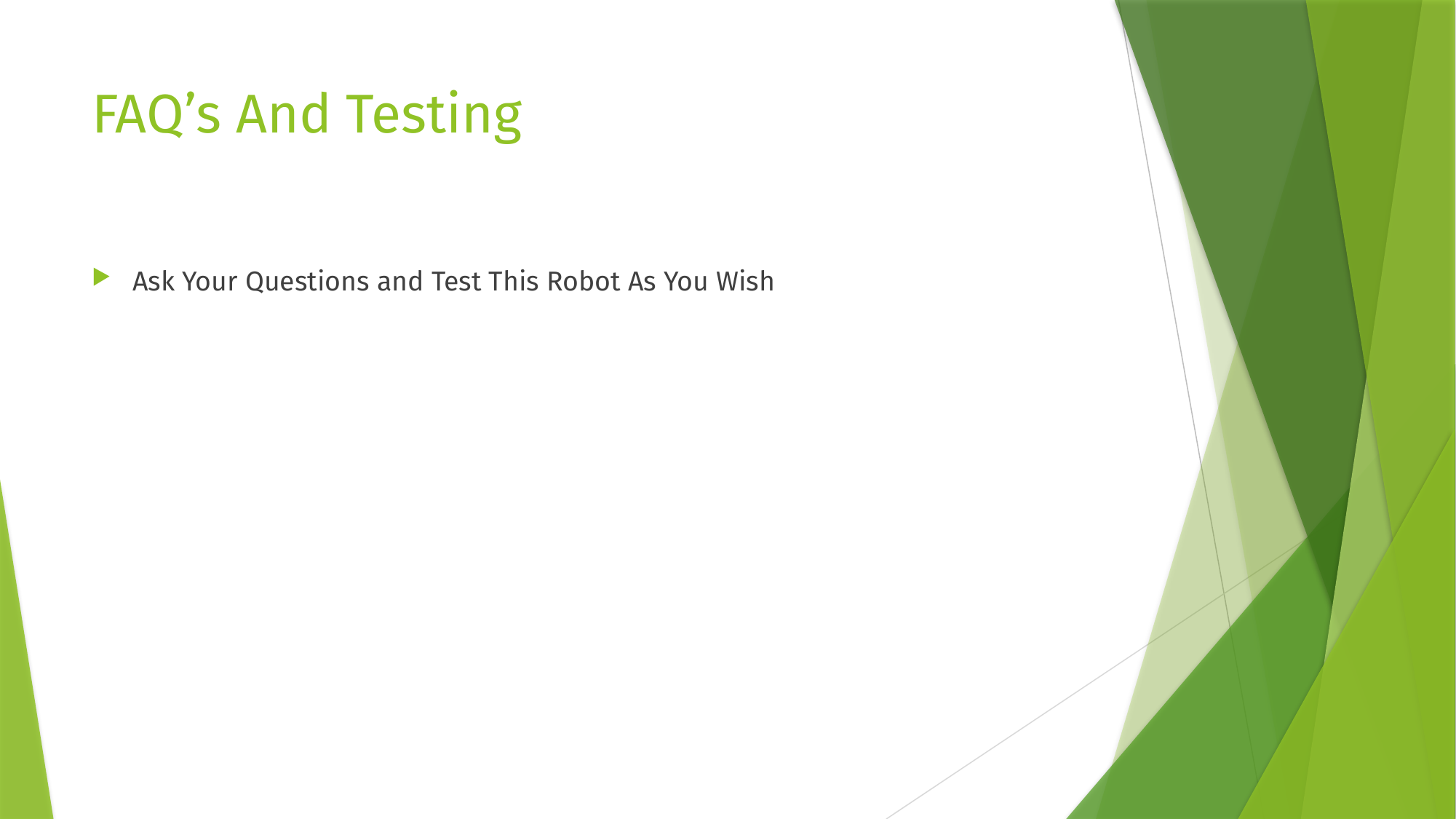

# FAQ’s And Testing
Ask Your Questions and Test This Robot As You Wish